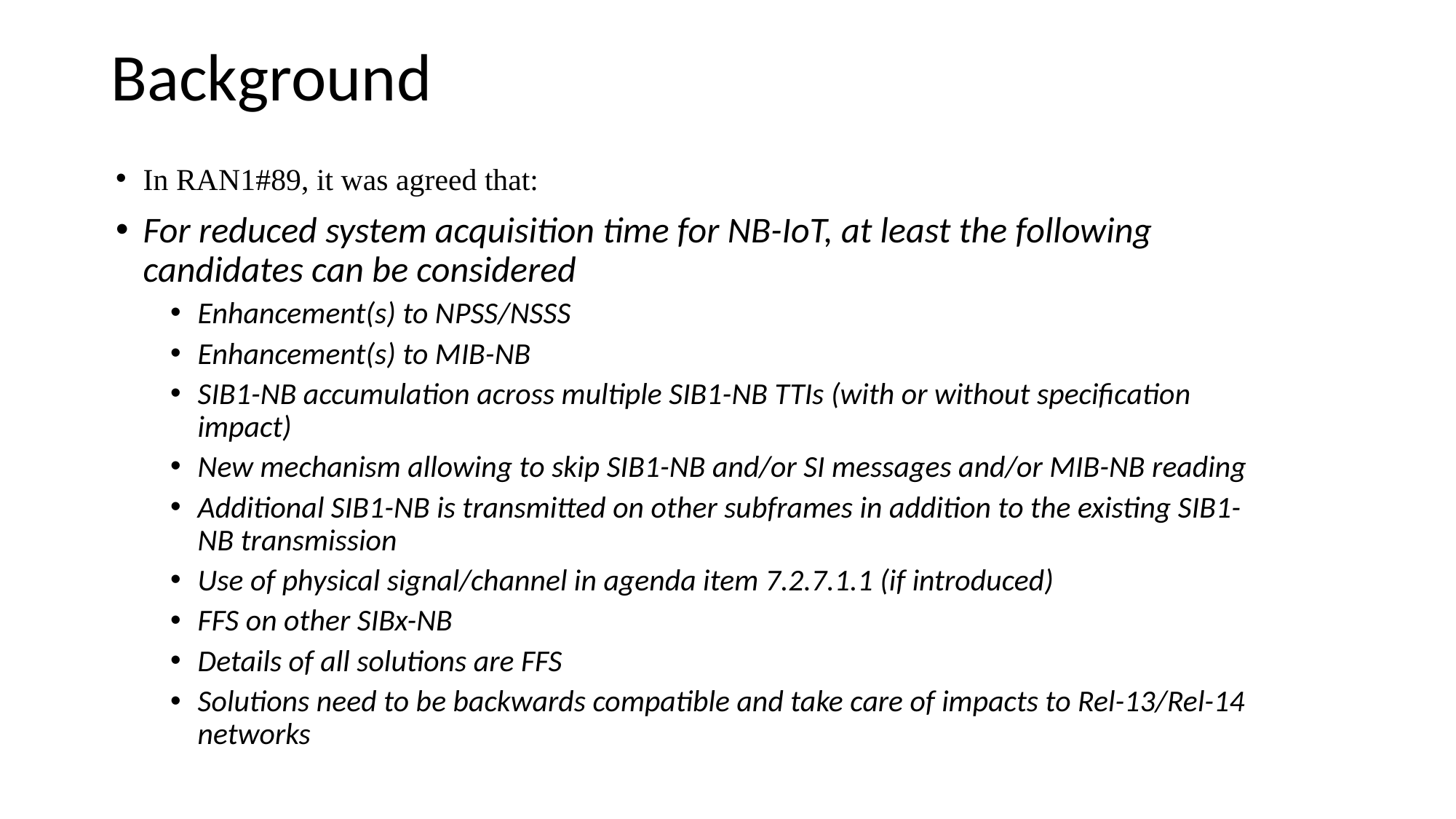

# Background
In RAN1#89, it was agreed that:
For reduced system acquisition time for NB-IoT, at least the following candidates can be considered
Enhancement(s) to NPSS/NSSS
Enhancement(s) to MIB-NB
SIB1-NB accumulation across multiple SIB1-NB TTIs (with or without specification impact)
New mechanism allowing to skip SIB1-NB and/or SI messages and/or MIB-NB reading
Additional SIB1-NB is transmitted on other subframes in addition to the existing SIB1-NB transmission
Use of physical signal/channel in agenda item 7.2.7.1.1 (if introduced)
FFS on other SIBx-NB
Details of all solutions are FFS
Solutions need to be backwards compatible and take care of impacts to Rel-13/Rel-14 networks